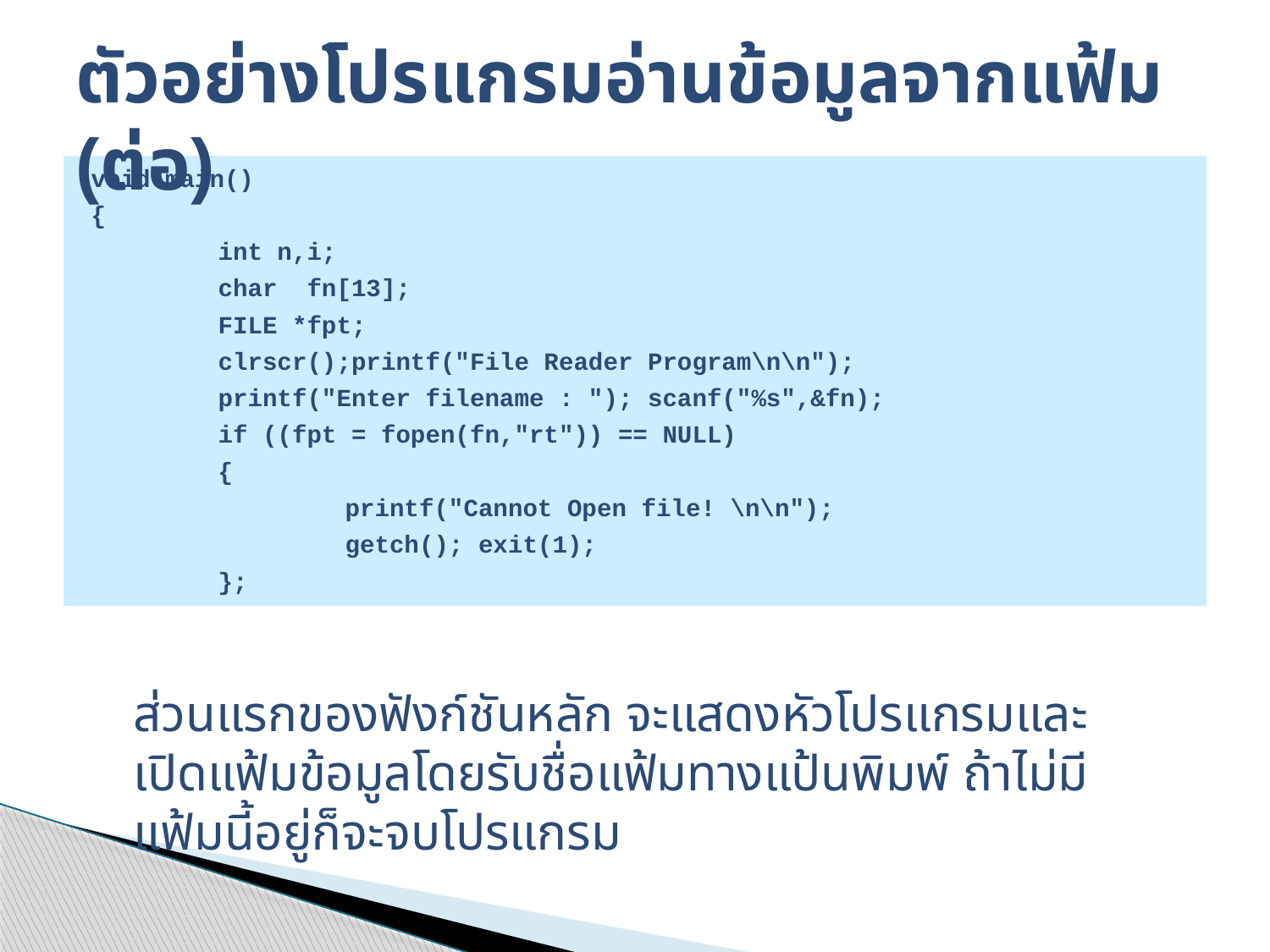

# ตัวอย่างโปรแกรมอ่านข้อมูลจากแฟ้ม (ต่อ)
void main()
{
	int n,i;
	char  fn[13];
	FILE *fpt;
	clrscr();printf("File Reader Program\n\n");
	printf("Enter filename : "); scanf("%s",&fn);
	if ((fpt = fopen(fn,"rt")) == NULL)
	{
		printf("Cannot Open file! \n\n");
		getch(); exit(1);
	};
ส่วนแรกของฟังก์ชันหลัก จะแสดงหัวโปรแกรมและเปิดแฟ้มข้อมูลโดยรับชื่อแฟ้มทางแป้นพิมพ์ ถ้าไม่มีแฟ้มนี้อยู่ก็จะจบโปรแกรม